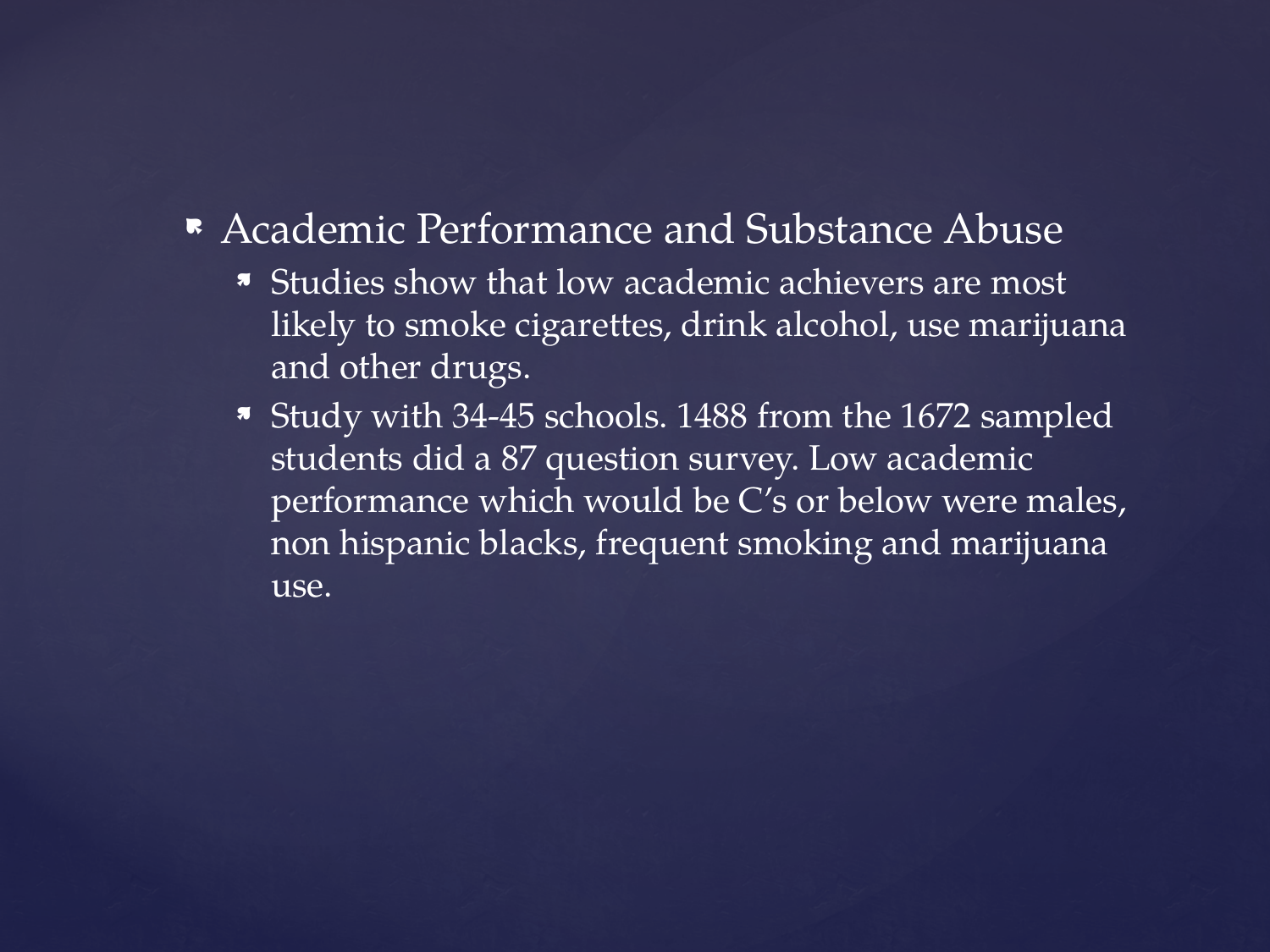

Academic Performance and Substance Abuse
Studies show that low academic achievers are most likely to smoke cigarettes, drink alcohol, use marijuana and other drugs.
Study with 34-45 schools. 1488 from the 1672 sampled students did a 87 question survey. Low academic performance which would be C’s or below were males, non hispanic blacks, frequent smoking and marijuana use.